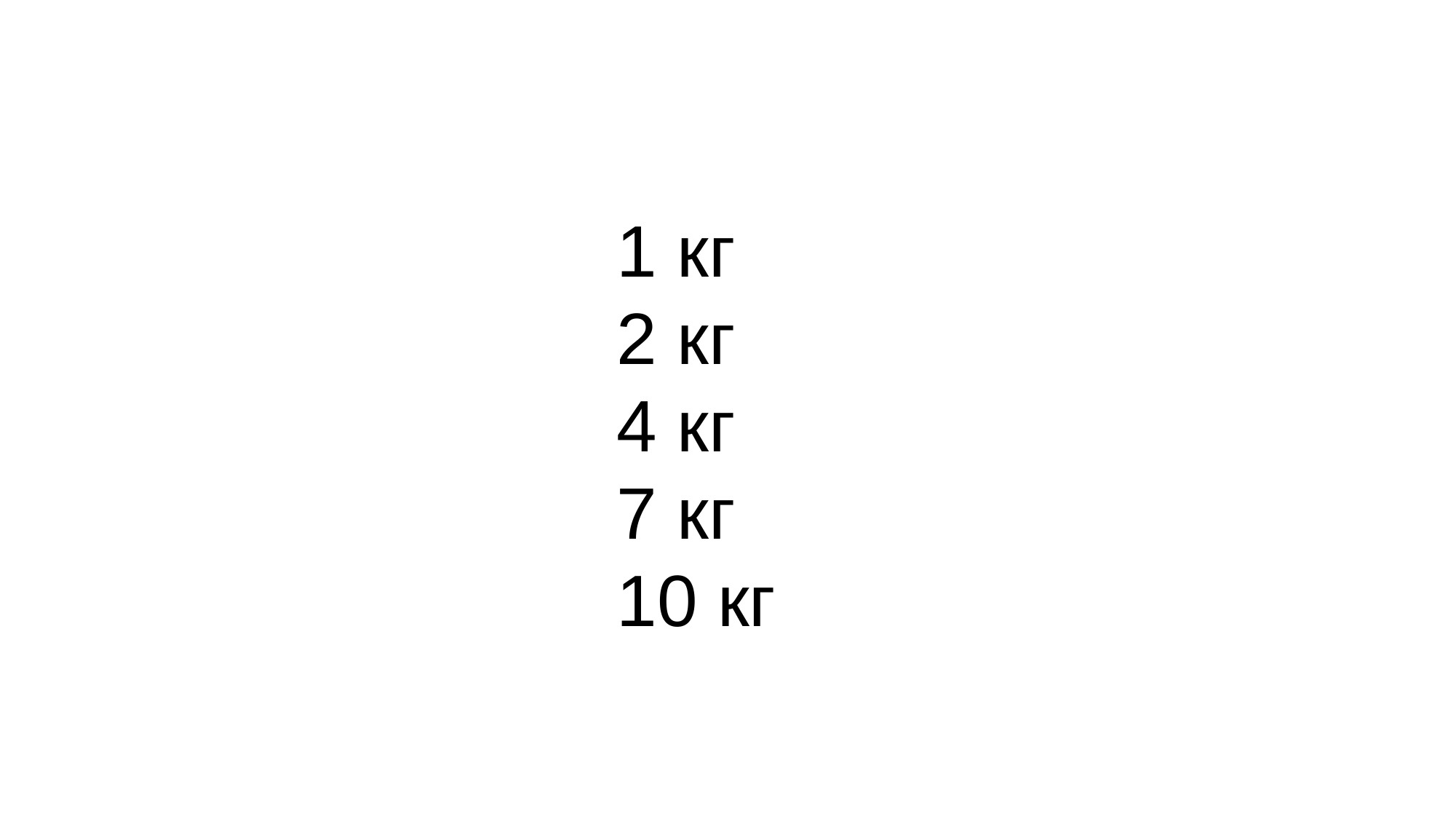

1 кг
2 кг
4 кг
7 кг
10 кг